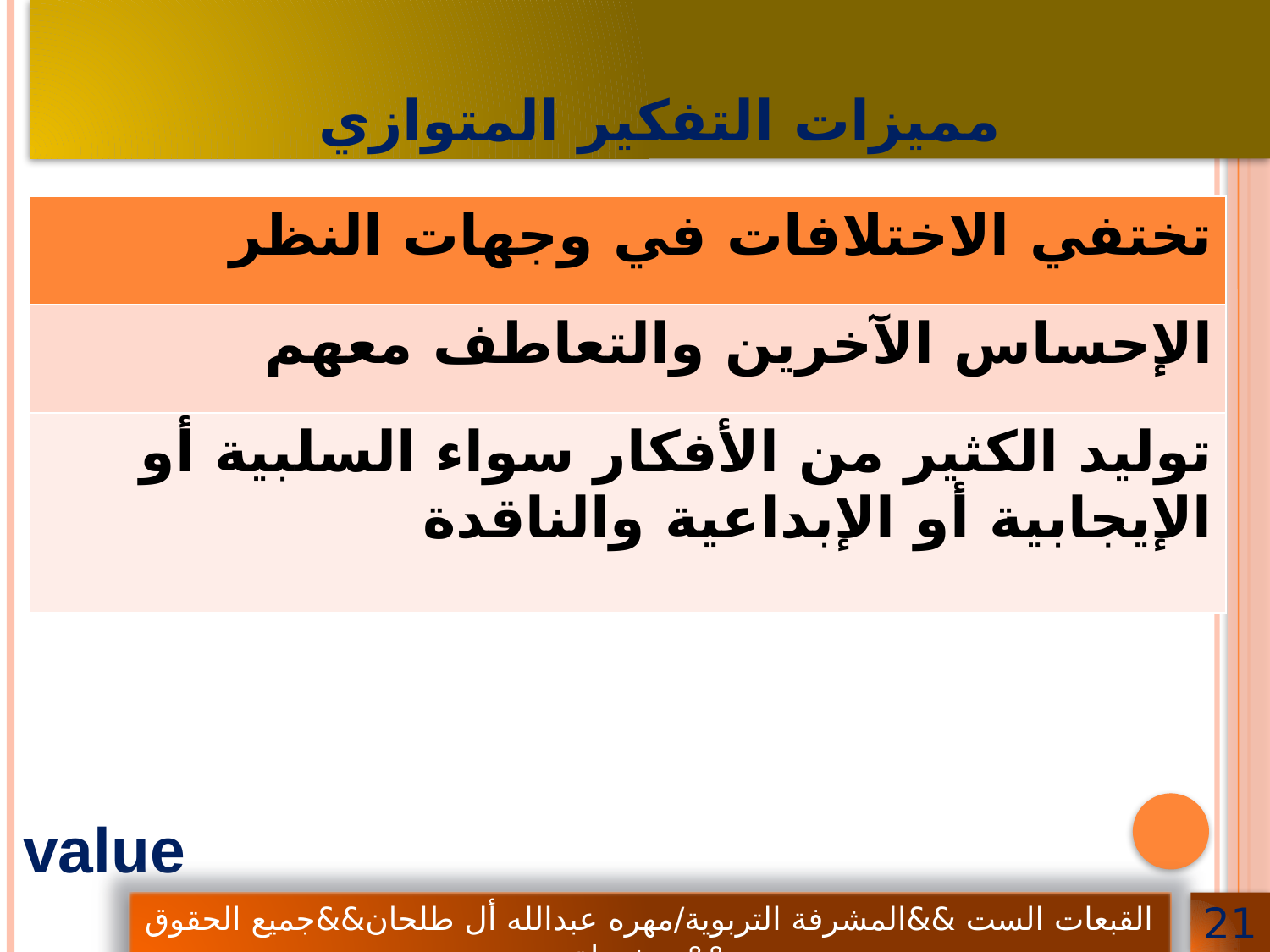

مميزات التفكير المتوازي
| تختفي الاختلافات في وجهات النظر |
| --- |
| الإحساس الآخرين والتعاطف معهم |
| توليد الكثير من الأفكار سواء السلبية أو الإيجابية أو الإبداعية والناقدة |
value
القبعات الست &&المشرفة التربوية/مهره عبدالله أل طلحان&&جميع الحقوق محفوظة&&
21